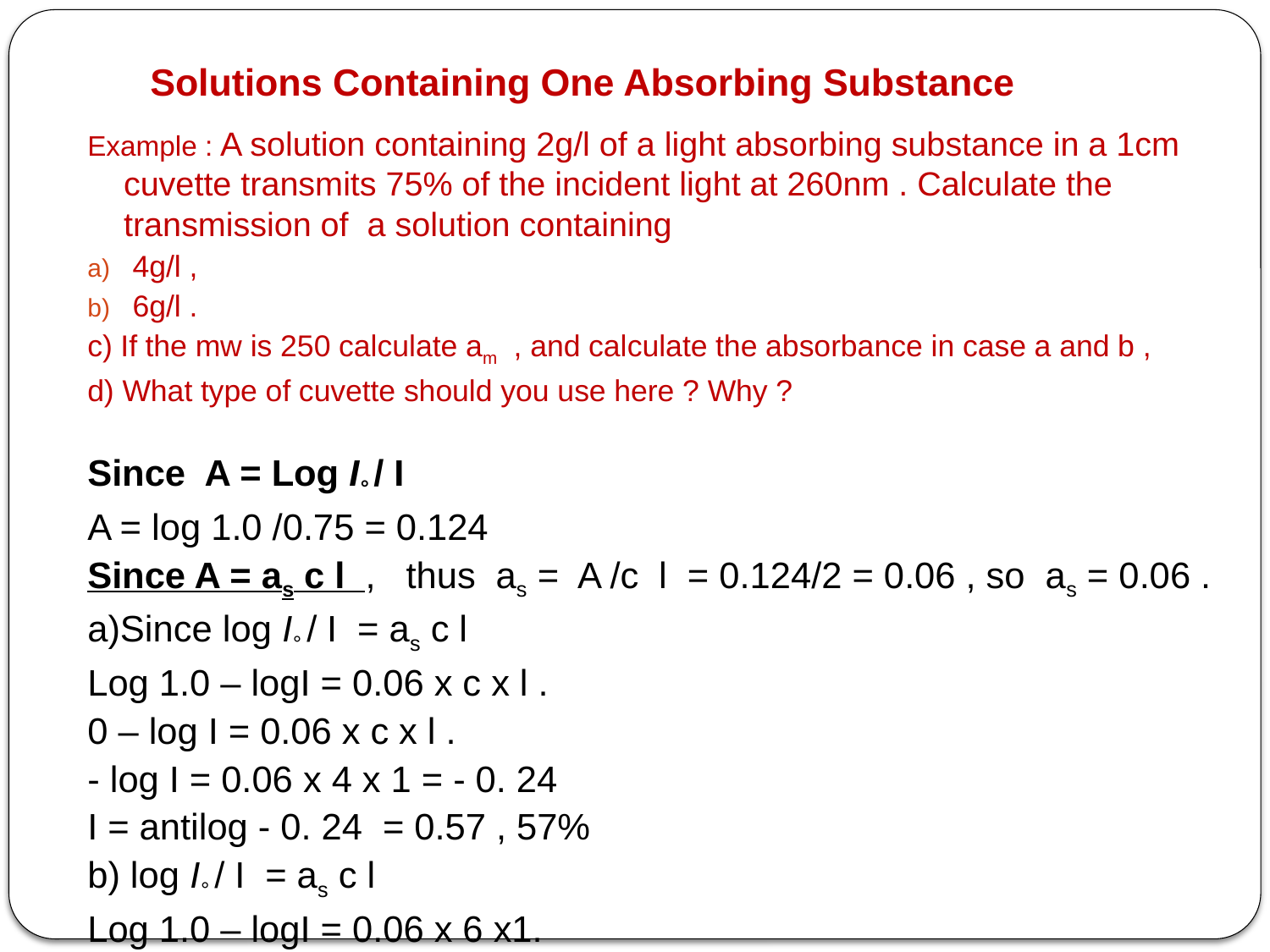

# Solutions Containing One Absorbing Substance
Example : A solution containing 2g/l of a light absorbing substance in a 1cm cuvette transmits 75% of the incident light at 260nm . Calculate the transmission of  a solution containing
4g/l ,
6g/l .
c) If the mw is 250 calculate am  , and calculate the absorbance in case a and b ,
d) What type of cuvette should you use here ? Why ?

Since  A = Log I° / I
A = log 1.0 /0.75 = 0.124
Since A = as c l  ,   thus  as =  A /c  l  = 0.124/2 = 0.06 , so  as = 0.06 .
a)Since log I° / I  = as c l
Log 1.0 – logI = 0.06 x c x l .
0 – log I = 0.06 x c x l .
- log I = 0.06 x 4 x 1 = - 0. 24
I = antilog - 0. 24  = 0.57 , 57%
b) log I° / I  = as c l
Log 1.0 – logI = 0.06 x 6 x1.